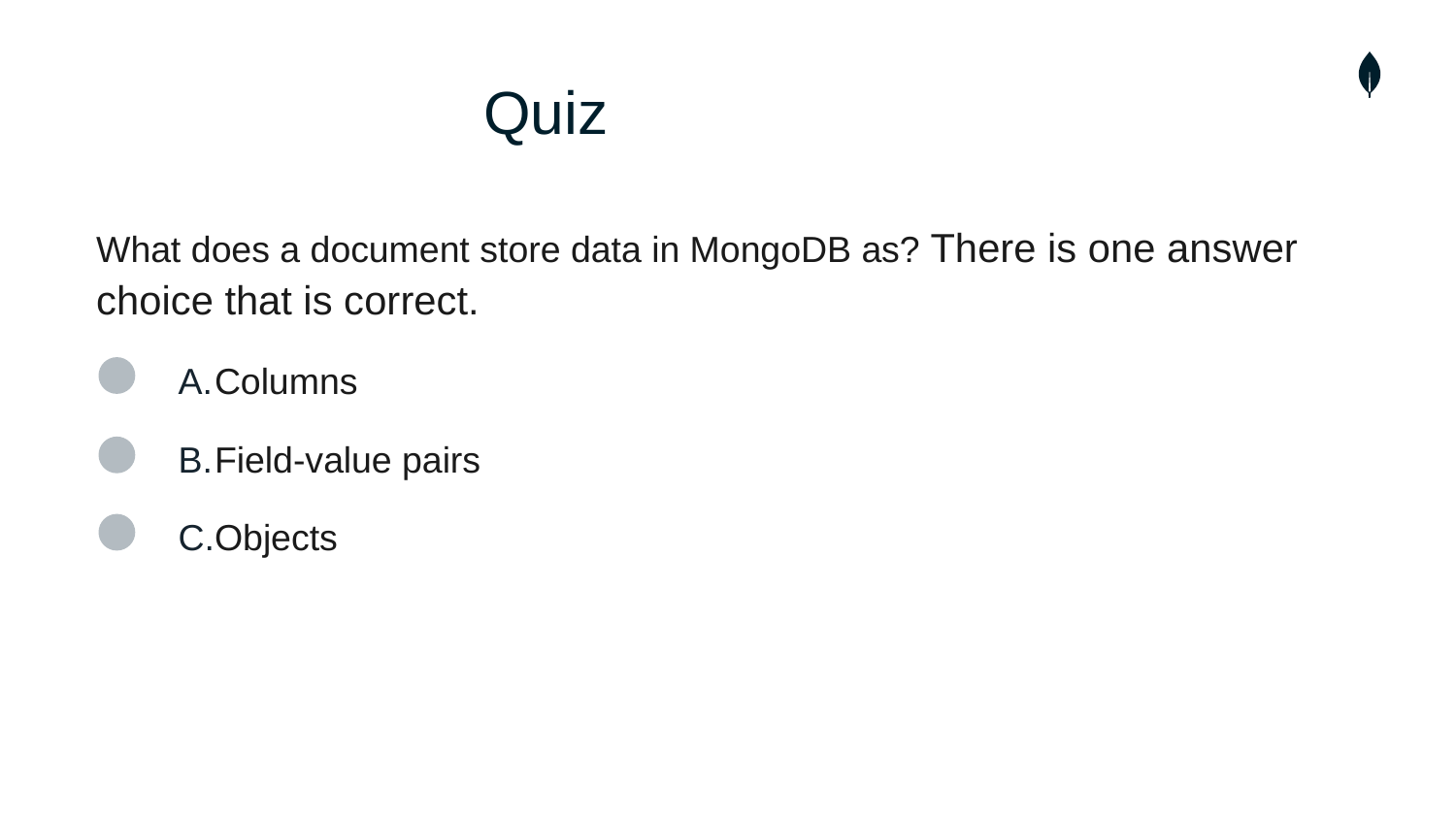

# Quiz
What does a document store data in MongoDB as? There is one answer choice that is correct.
Columns
Field-value pairs
Objects